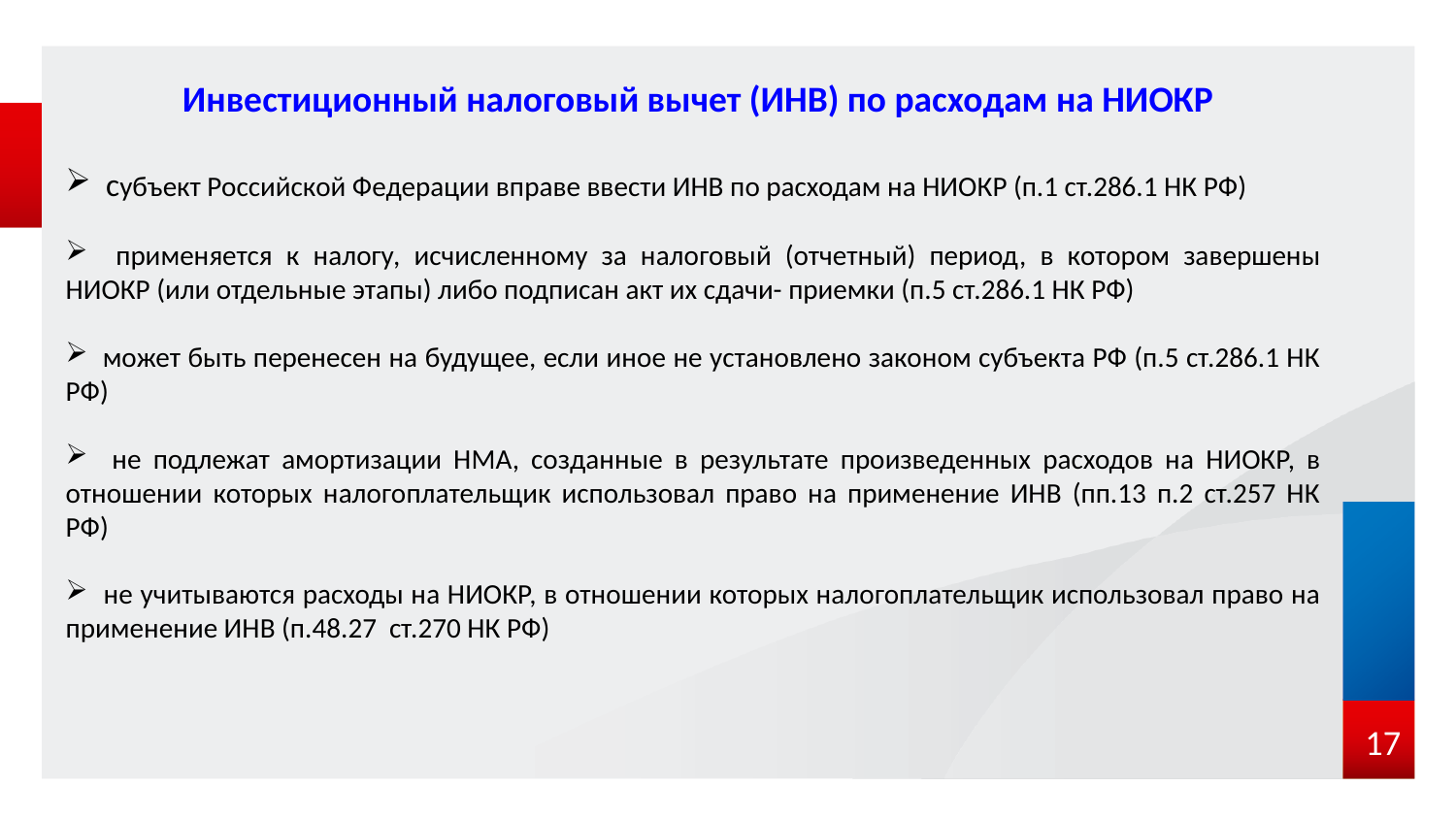

# Инвестиционный налоговый вычет (ИНВ) по расходам на НИОКР
  субъект Российской Федерации вправе ввести ИНВ по расходам на НИОКР (п.1 ст.286.1 НК РФ)

  применяется к налогу, исчисленному за налоговый (отчетный) период, в котором завершены НИОКР (или отдельные этапы) либо подписан акт их сдачи- приемки (п.5 ст.286.1 НК РФ)

  может быть перенесен на будущее, если иное не установлено законом субъекта РФ (п.5 ст.286.1 НК РФ)

  не подлежат амортизации НМА, созданные в результате произведенных расходов на НИОКР, в отношении которых налогоплательщик использовал право на применение ИНВ (пп.13 п.2 ст.257 НК РФ)

  не учитываются расходы на НИОКР, в отношении которых налогоплательщик использовал право на применение ИНВ (п.48.27  ст.270 НК РФ)
 17